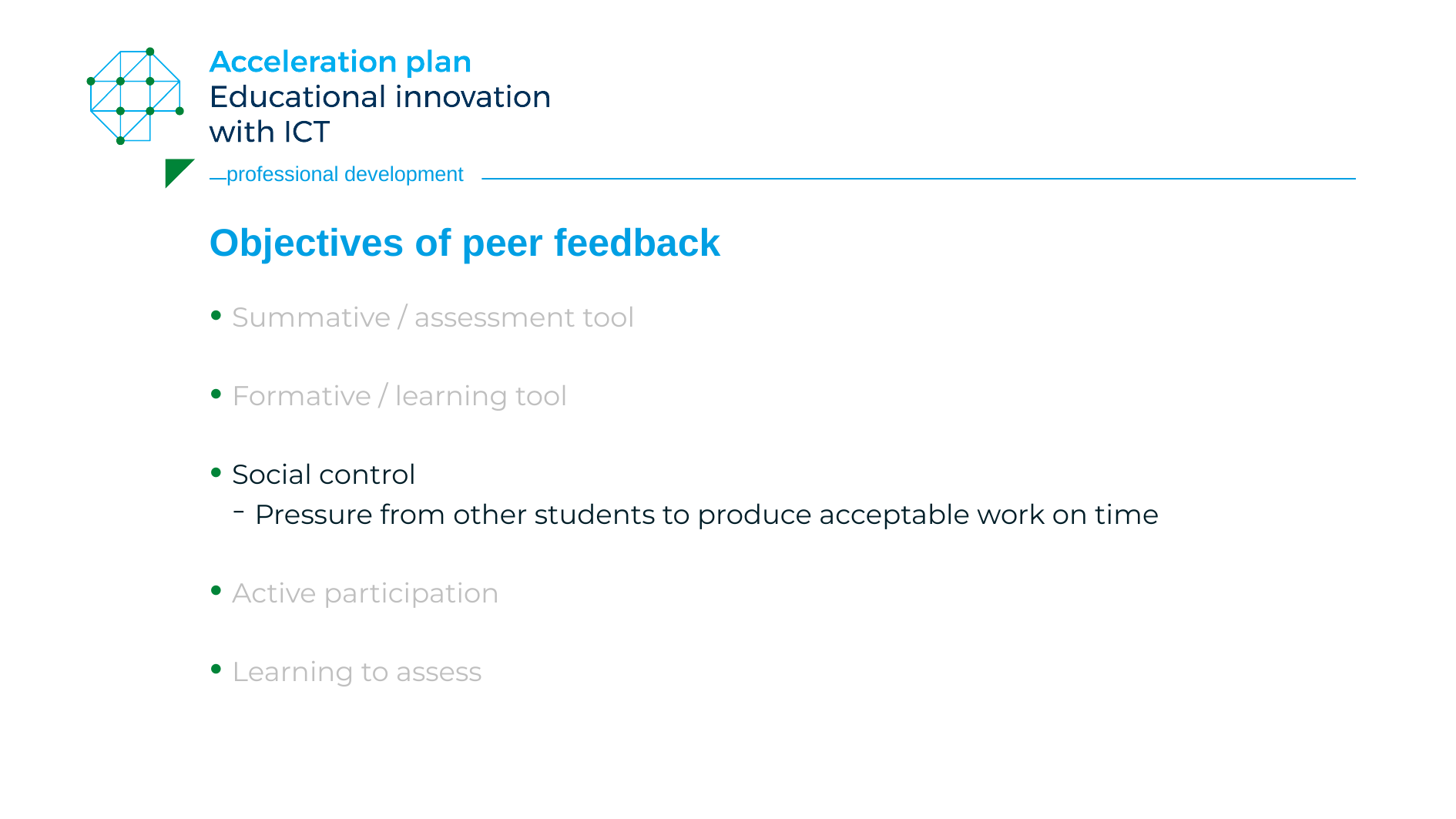

# Objectives of peer feedback
Summative / assessment tool

Formative / learning tool

Social control
Pressure from other students to produce acceptable work on time

Active participation

Learning to assess